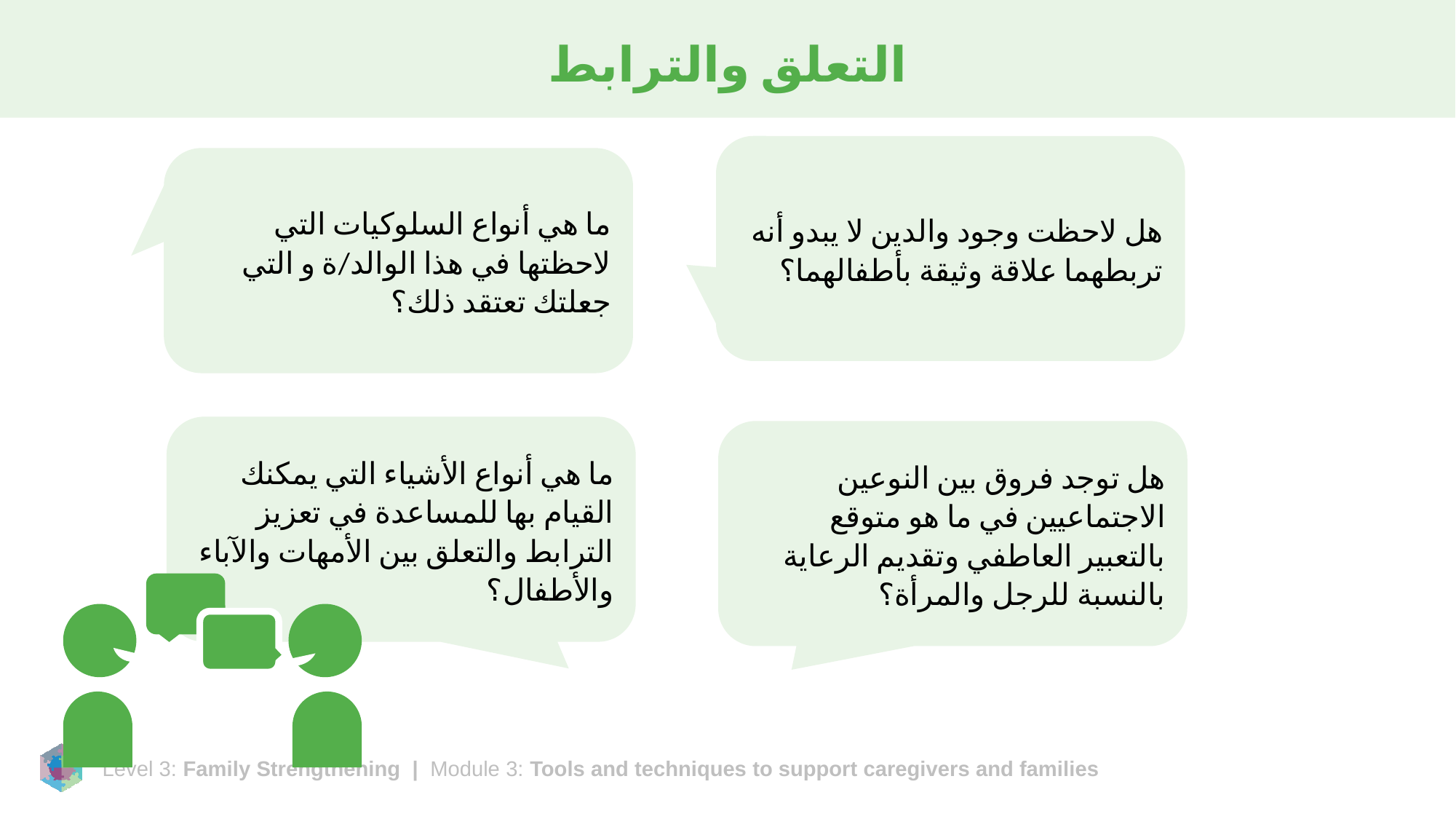

# التعلق والترابط
هل لاحظت وجود والدين لا يبدو أنه تربطهما علاقة وثيقة بأطفالهما؟
ما هي أنواع السلوكيات التي لاحظتها في هذا الوالد/ة و التي جعلتك تعتقد ذلك؟
ما هي أنواع الأشياء التي يمكنك القيام بها للمساعدة في تعزيز الترابط والتعلق بين الأمهات والآباء والأطفال؟
هل توجد فروق بين النوعين الاجتماعيين في ما هو متوقع  بالتعبير العاطفي وتقديم الرعاية بالنسبة للرجل والمرأة؟